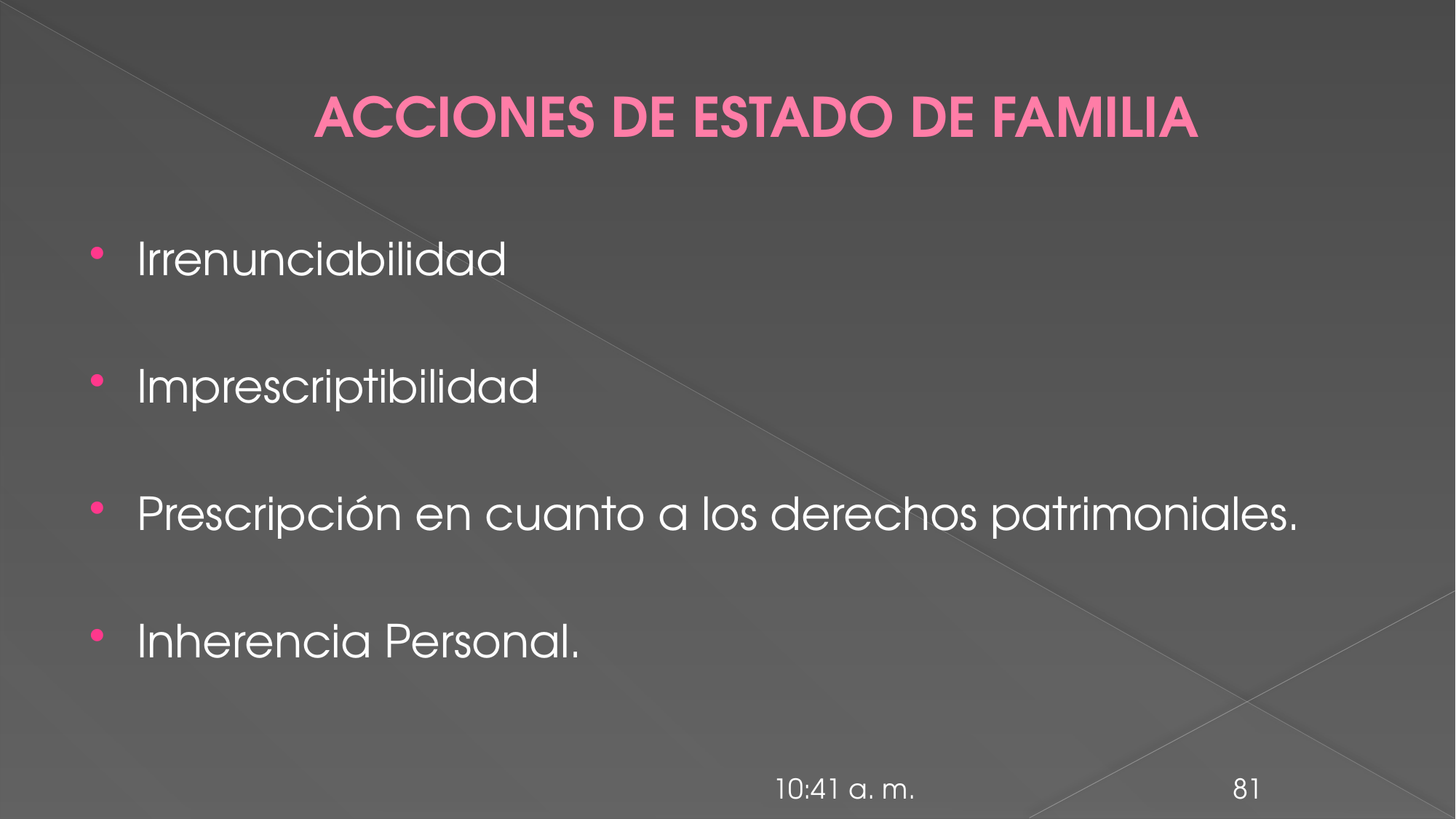

# ACCIONES DE ESTADO DE FAMILIA
Irrenunciabilidad

Imprescriptibilidad

Prescripción en cuanto a los derechos patrimoniales.

Inherencia Personal.

10:41 a. m.
81